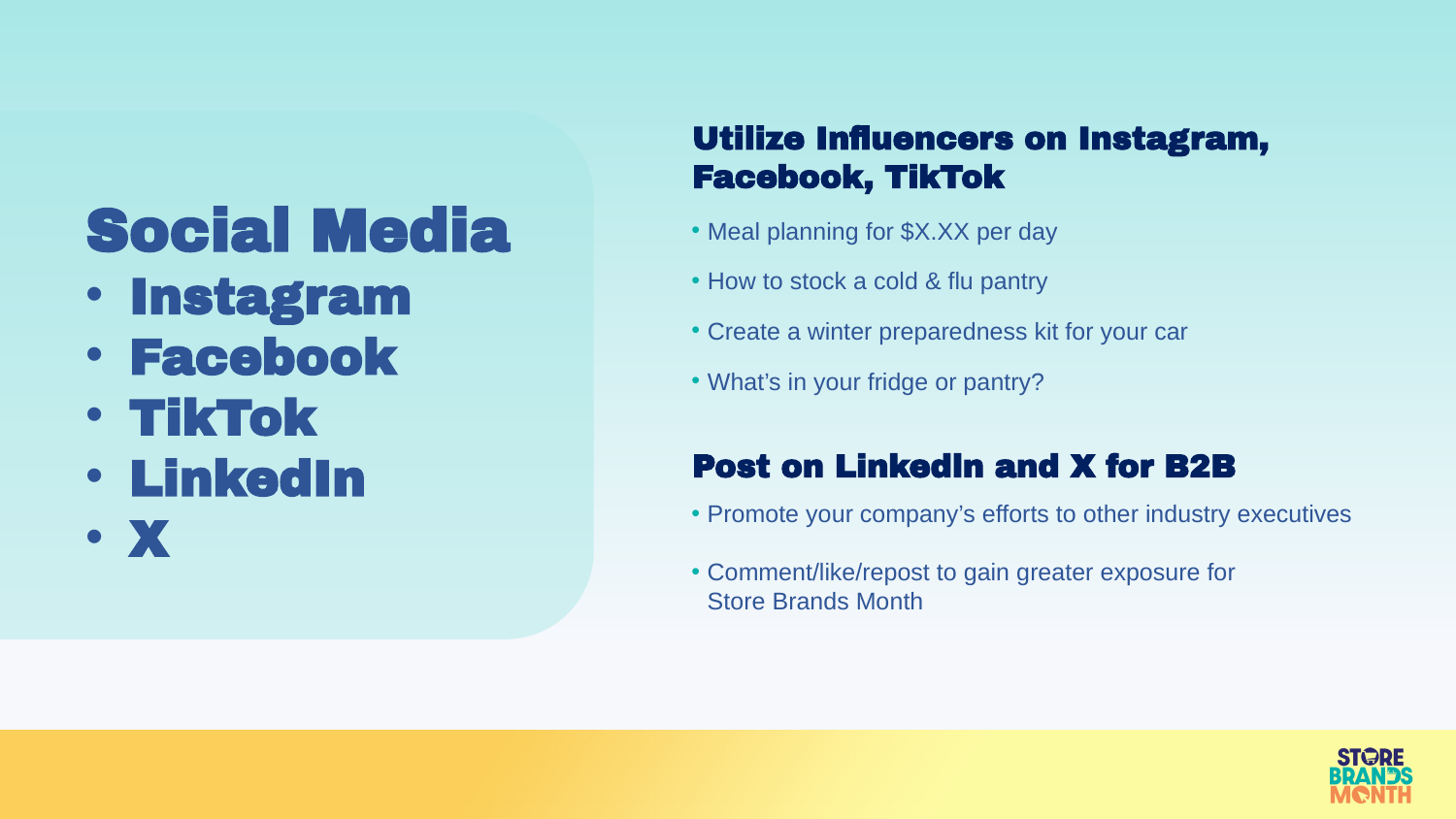

Utilize Influencers on Instagram, Facebook, TikTok
Social Media
Instagram
Facebook
TikTok
LinkedIn
X

Meal planning for $X.XX per day

How to stock a cold & flu pantry

Create a winter preparedness kit for your car

What’s in your fridge or pantry?

Post on Linkedln and X for B2B
Promote your company’s efforts to other industry executives

Comment/like/repost to gain greater exposure for
Store Brands Month